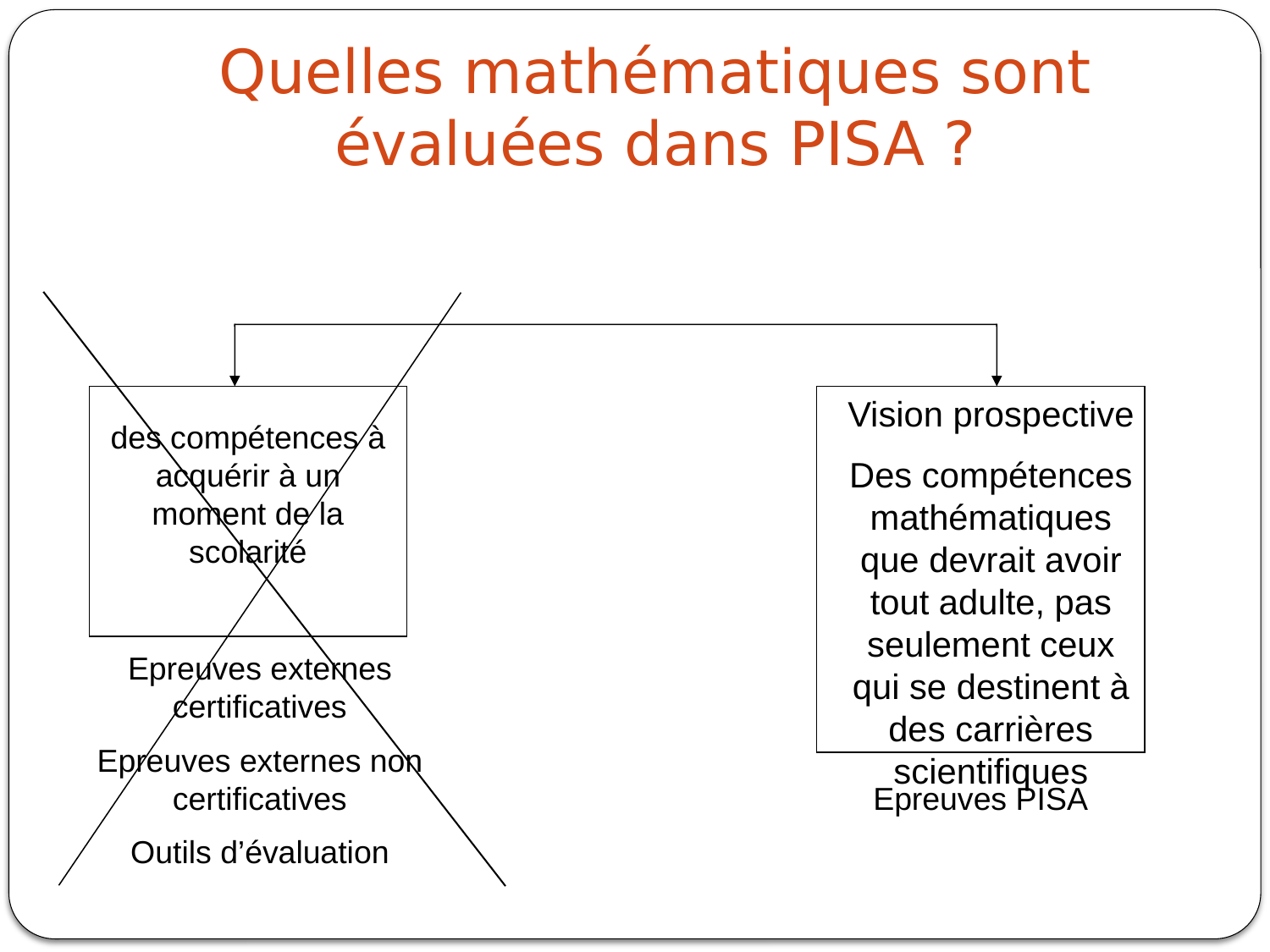

Quelles mathématiques sont évaluées dans PISA ?

Vision prospective
Des compétences mathématiques que devrait avoir tout adulte, pas seulement ceux qui se destinent à des carrières scientifiques

des compétences à acquérir à un moment de la scolarité

Epreuves externes certificatives
Epreuves externes non certificatives
Outils d’évaluation
Epreuves PISA